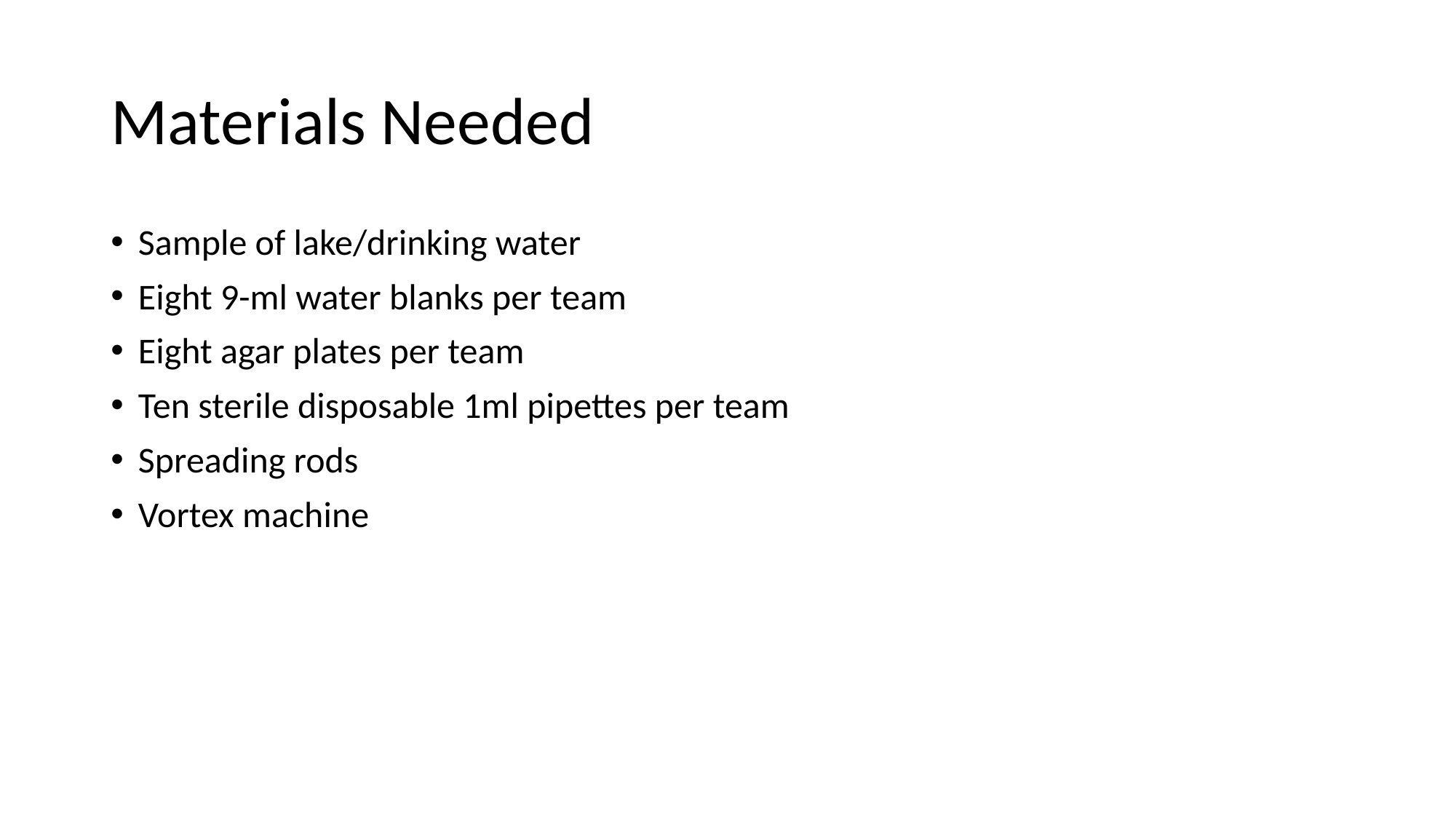

# Materials Needed
Sample of lake/drinking water
Eight 9-ml water blanks per team
Eight agar plates per team
Ten sterile disposable 1ml pipettes per team
Spreading rods
Vortex machine